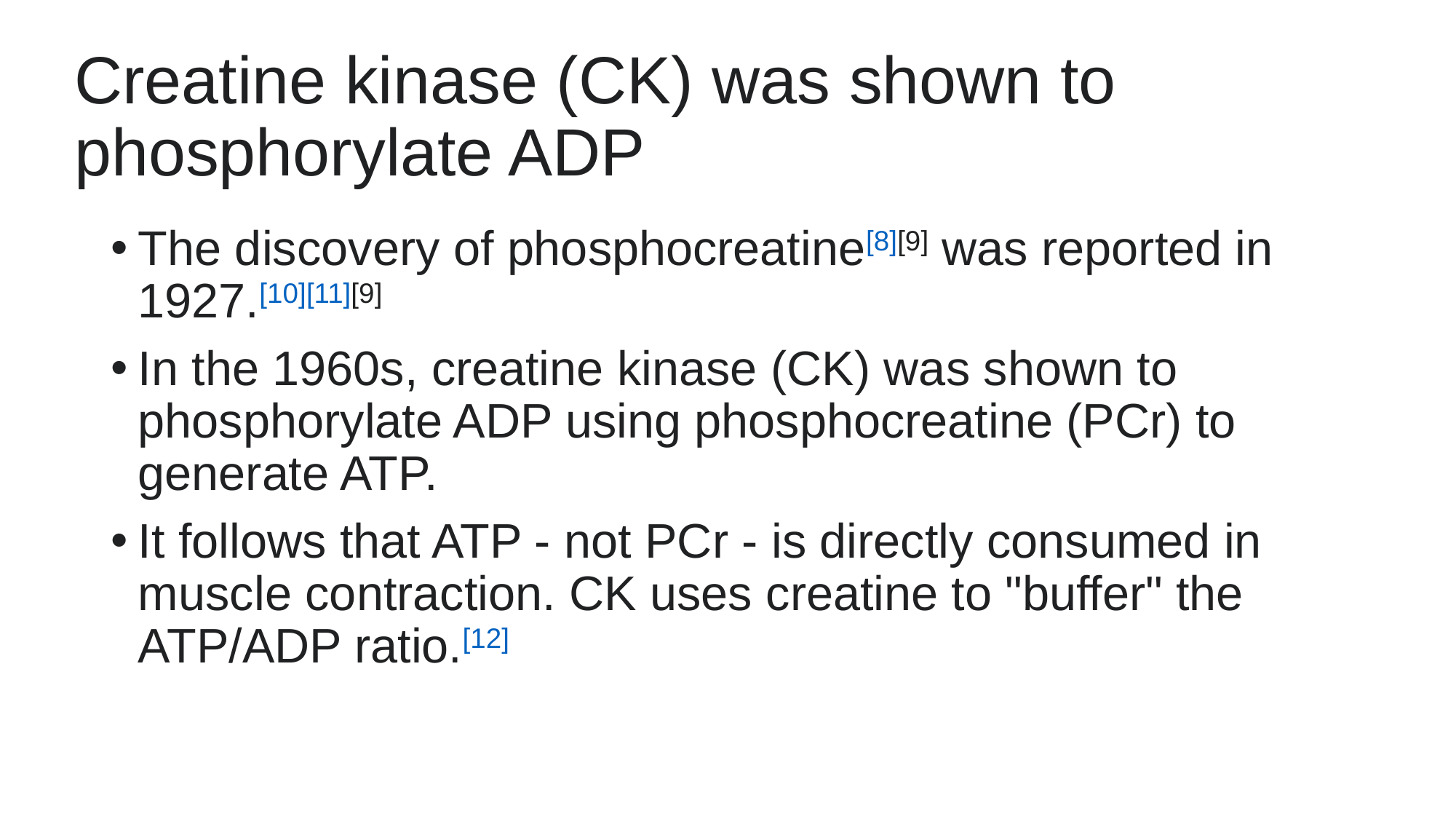

# Creatine kinase (CK) was shown to phosphorylate ADP
The discovery of phosphocreatine[8][9] was reported in 1927.[10][11][9]
In the 1960s, creatine kinase (CK) was shown to phosphorylate ADP using phosphocreatine (PCr) to generate ATP.
It follows that ATP - not PCr - is directly consumed in muscle contraction. CK uses creatine to "buffer" the ATP/ADP ratio.[12]